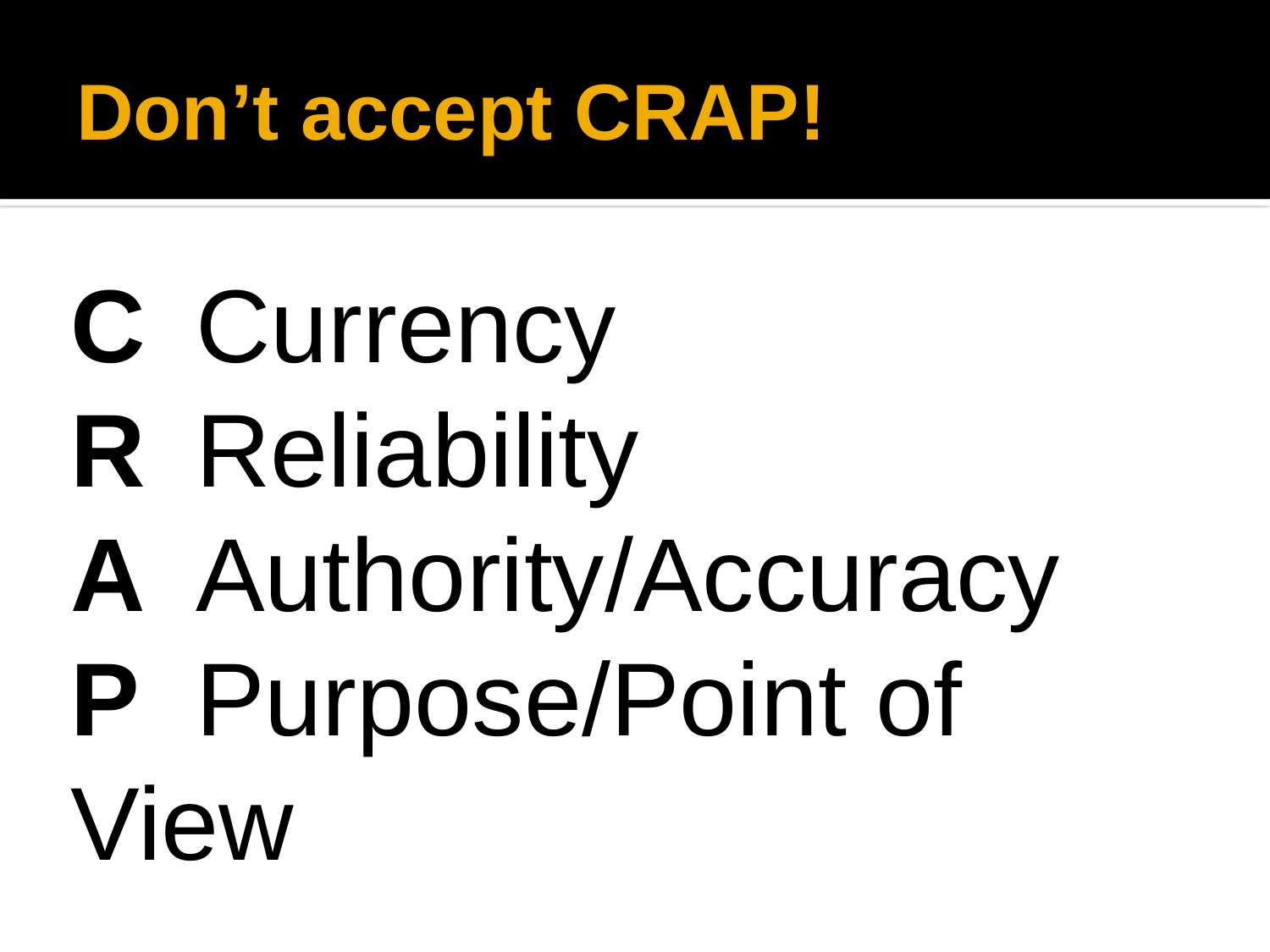

# Don’t accept CRAP!
C	Currency
R	Reliability
A	Authority/Accuracy
P	Purpose/Point of View